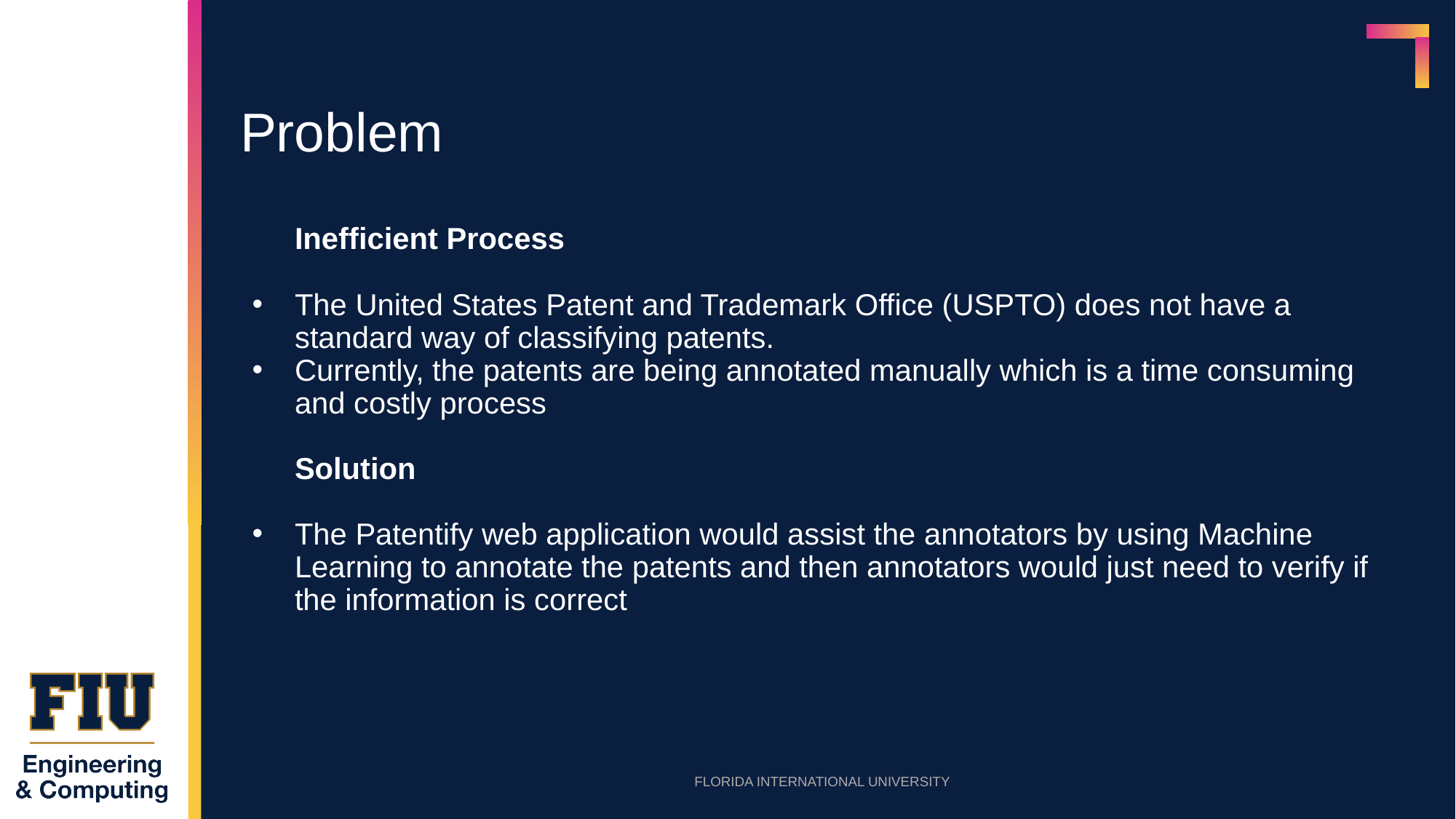

# Problem
Inefficient Process

The United States Patent and Trademark Office (USPTO) does not have a standard way of classifying patents.
Currently, the patents are being annotated manually which is a time consuming and costly process

Solution

The Patentify web application would assist the annotators by using Machine Learning to annotate the patents and then annotators would just need to verify if the information is correct